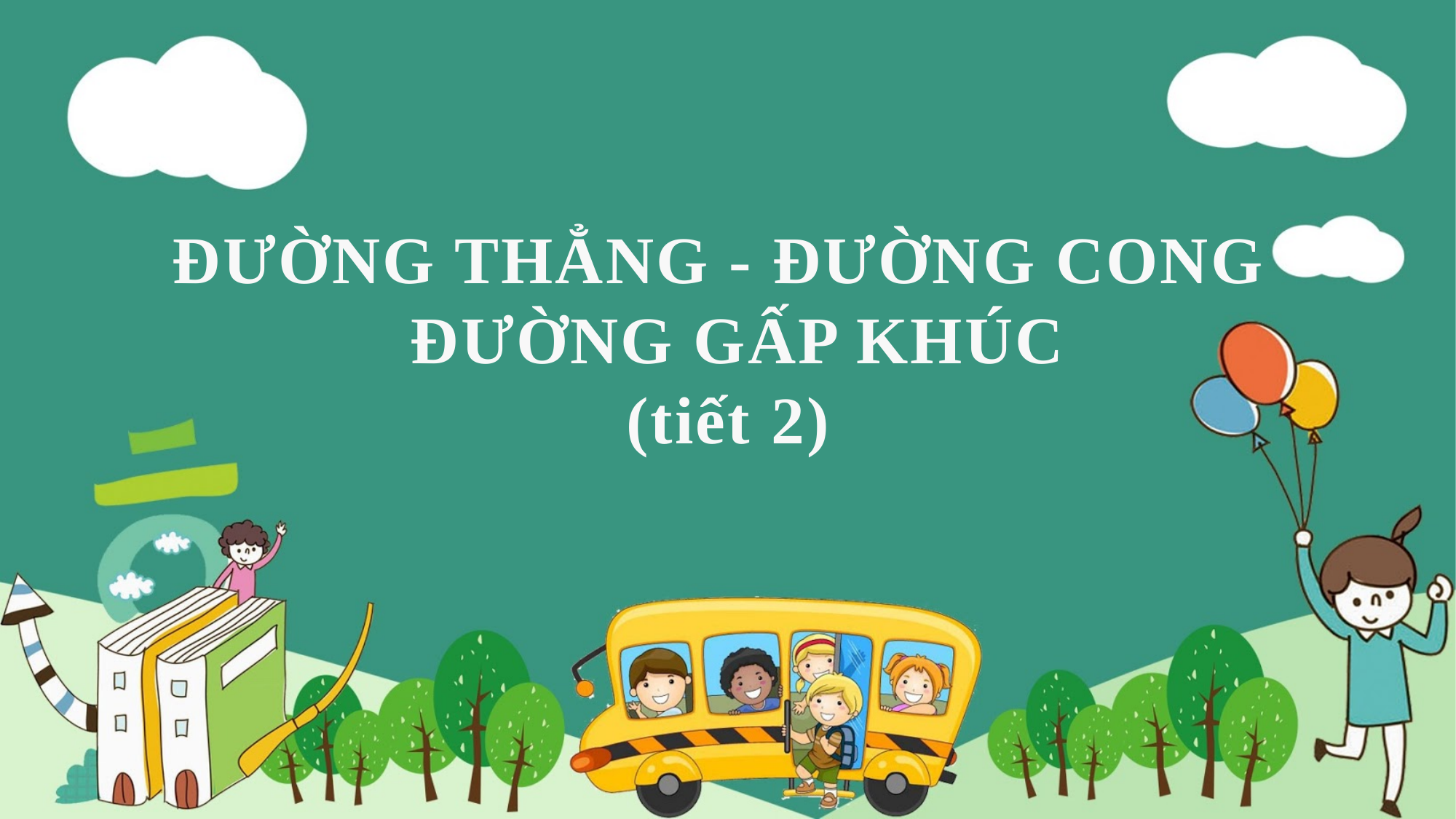

ĐƯỜNG THẲNG - ĐƯỜNG CONG
 ĐƯỜNG GẤP KHÚC
(tiết 2)